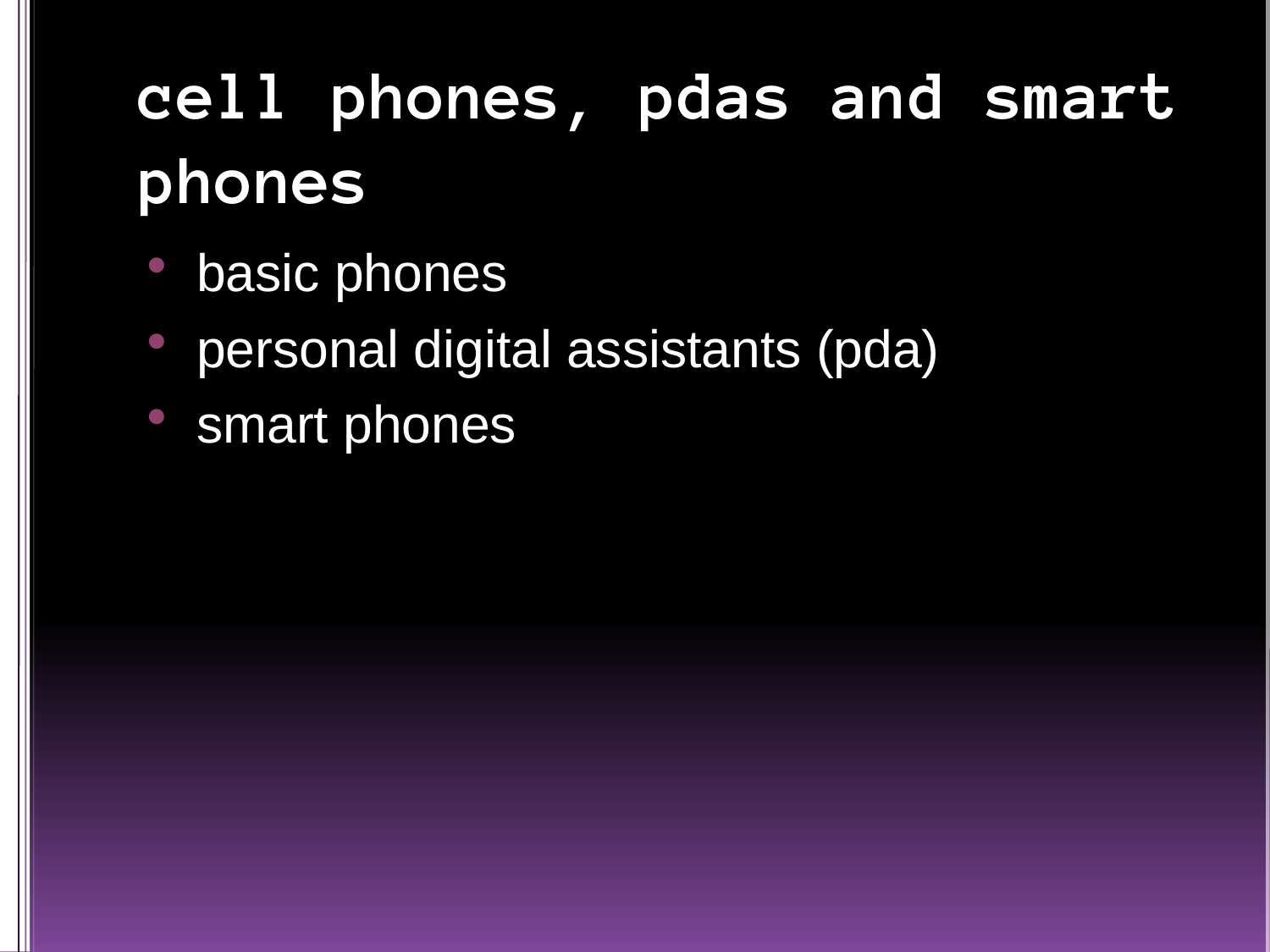

# cell phones, pdas and smart phones
basic phones
personal digital assistants (pda)
smart phones